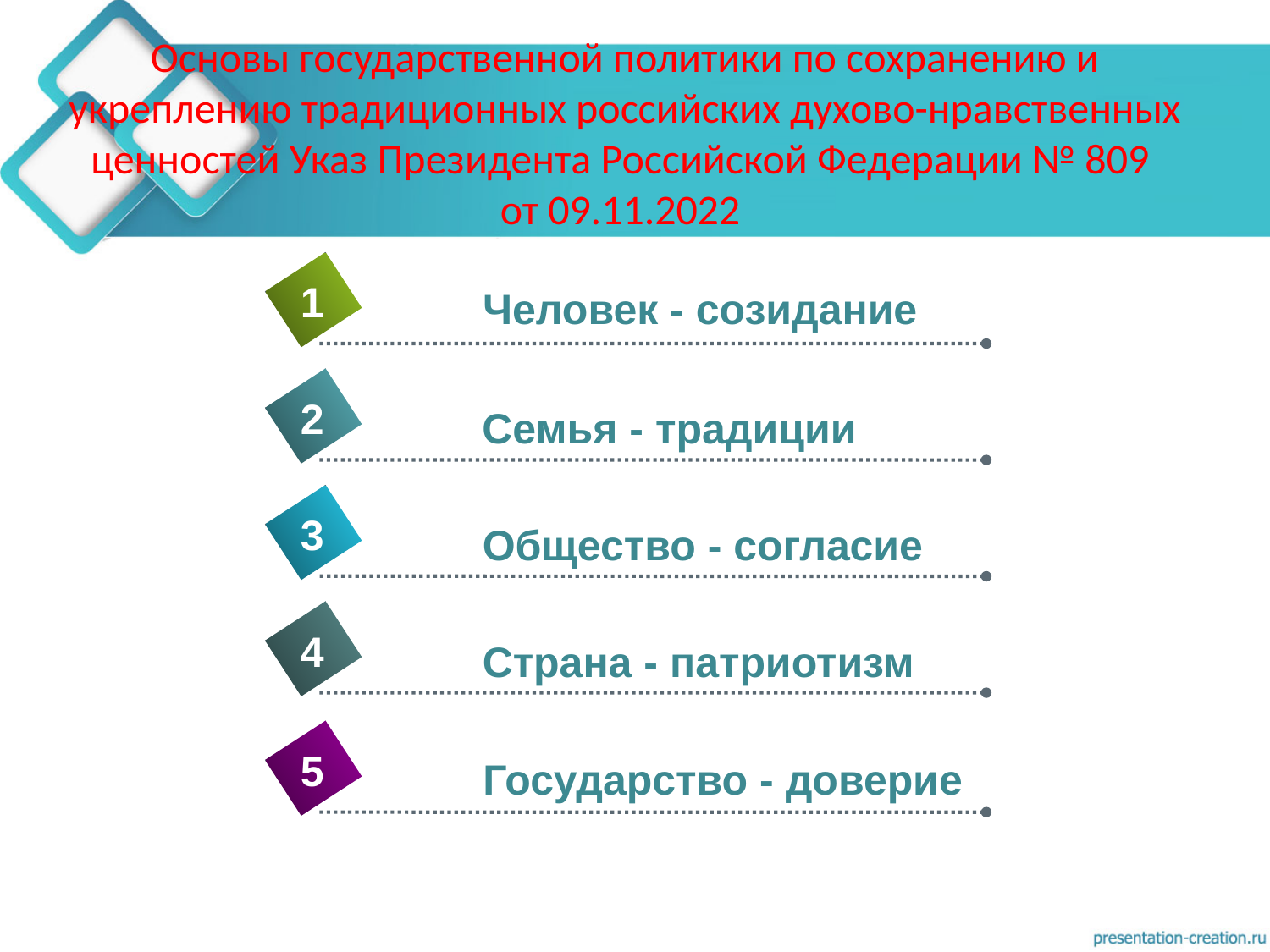

# Основы государственной политики по сохранению и укреплению традиционных российских духово-нравственных ценностей Указ Президента Российской Федерации № 809 от 09.11.2022

1
Человек - созидание

2
Семья - традиции

3
Общество - согласие

4
Страна - патриотизм

5
Государство - доверие